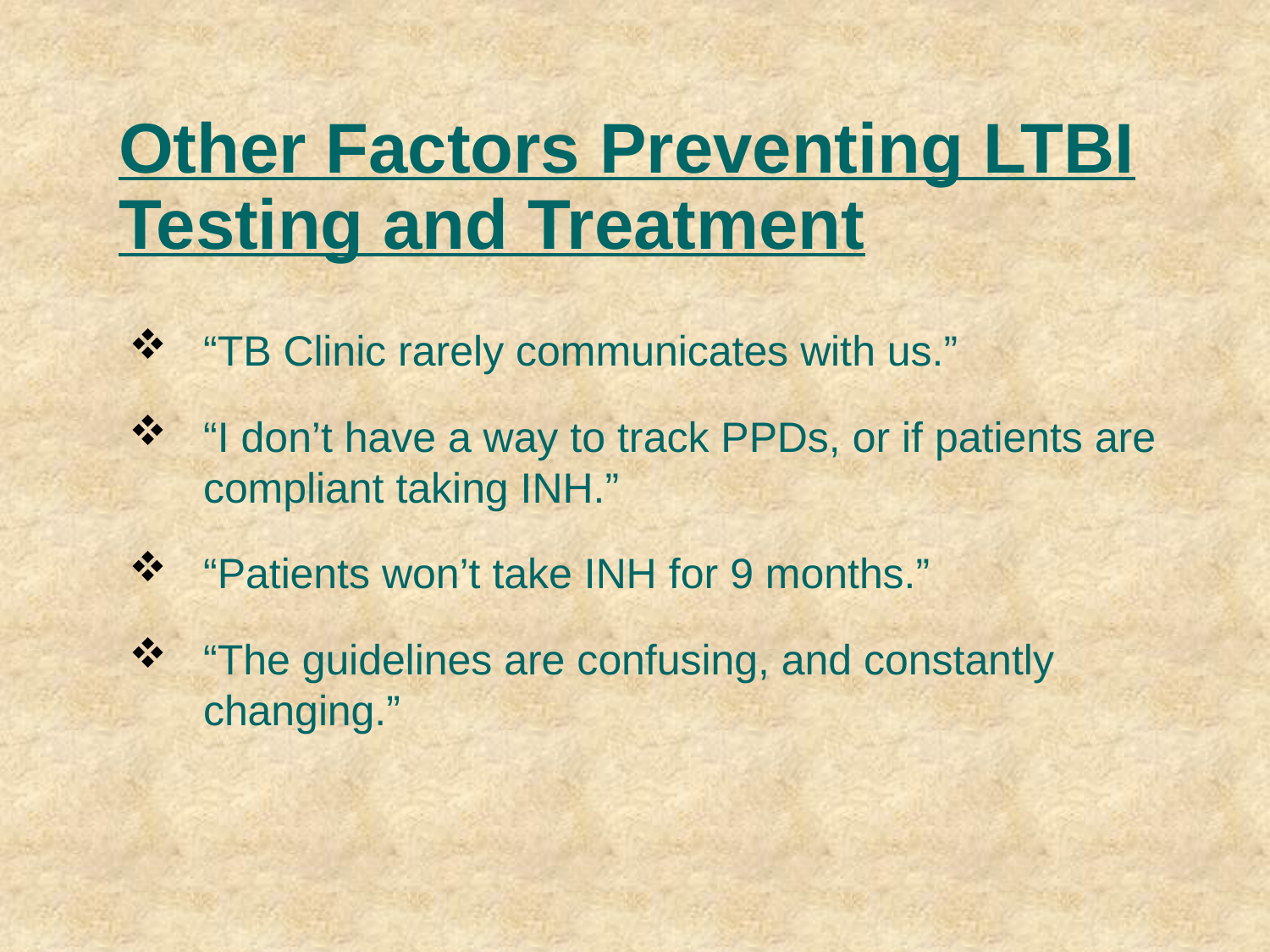

# Other Factors Preventing LTBI Testing and Treatment
“TB Clinic rarely communicates with us.”
“I don’t have a way to track PPDs, or if patients are compliant taking INH.”
“Patients won’t take INH for 9 months.”
“The guidelines are confusing, and constantly changing.”